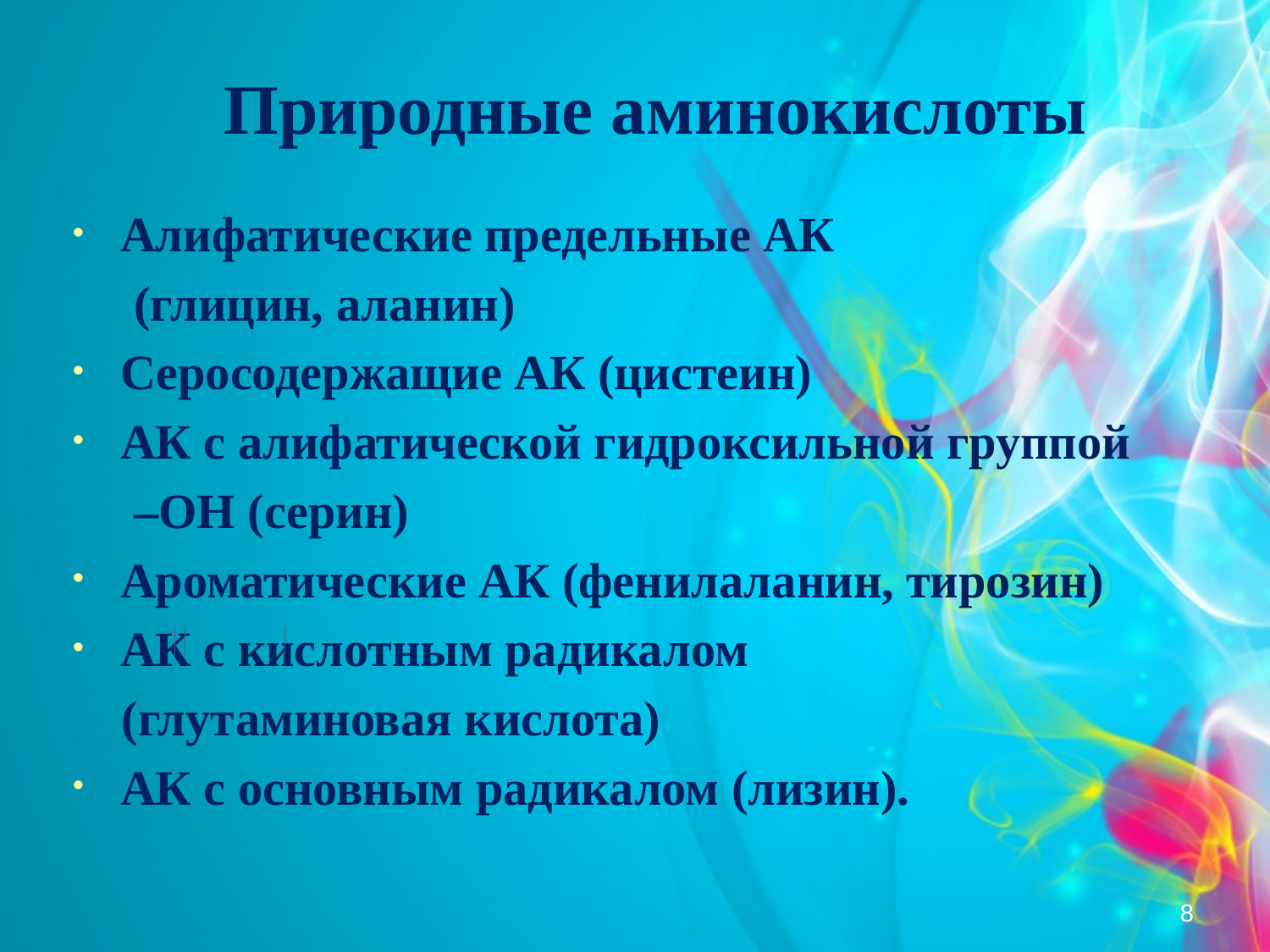

# Природные аминокислоты
Алифатические предельные АК
     (глицин, аланин)
Серосодержащие АК (цистеин)
АК с алифатической гидроксильной группой
     –ОН (серин)
Ароматические АК (фенилаланин, тирозин)
АК с кислотным радикалом
    (глутаминовая кислота)
АК с основным радикалом (лизин).

8